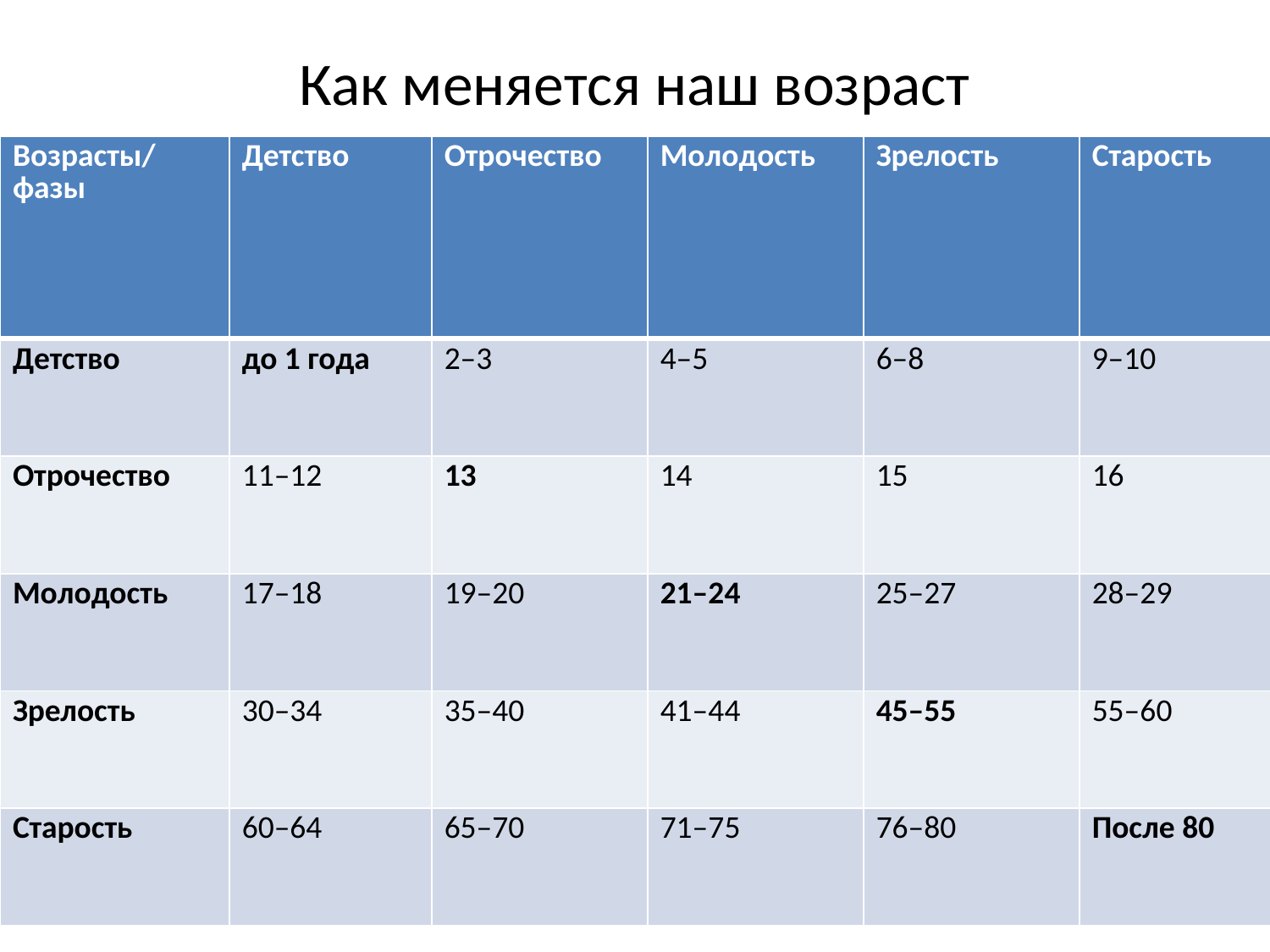

# Как меняется наш возраст
| Возрасты/ фазы | Детство | Отрочество | Молодость | Зрелость | Старость |
| --- | --- | --- | --- | --- | --- |
| Детство | до 1 года | 2–3 | 4–5 | 6–8 | 9–10 |
| Отрочество | 11–12 | 13 | 14 | 15 | 16 |
| Молодость | 17–18 | 19–20 | 21–24 | 25–27 | 28–29 |
| Зрелость | 30–34 | 35–40 | 41–44 | 45–55 | 55–60 |
| Старость | 60–64 | 65–70 | 71–75 | 76–80 | После 80 |
28